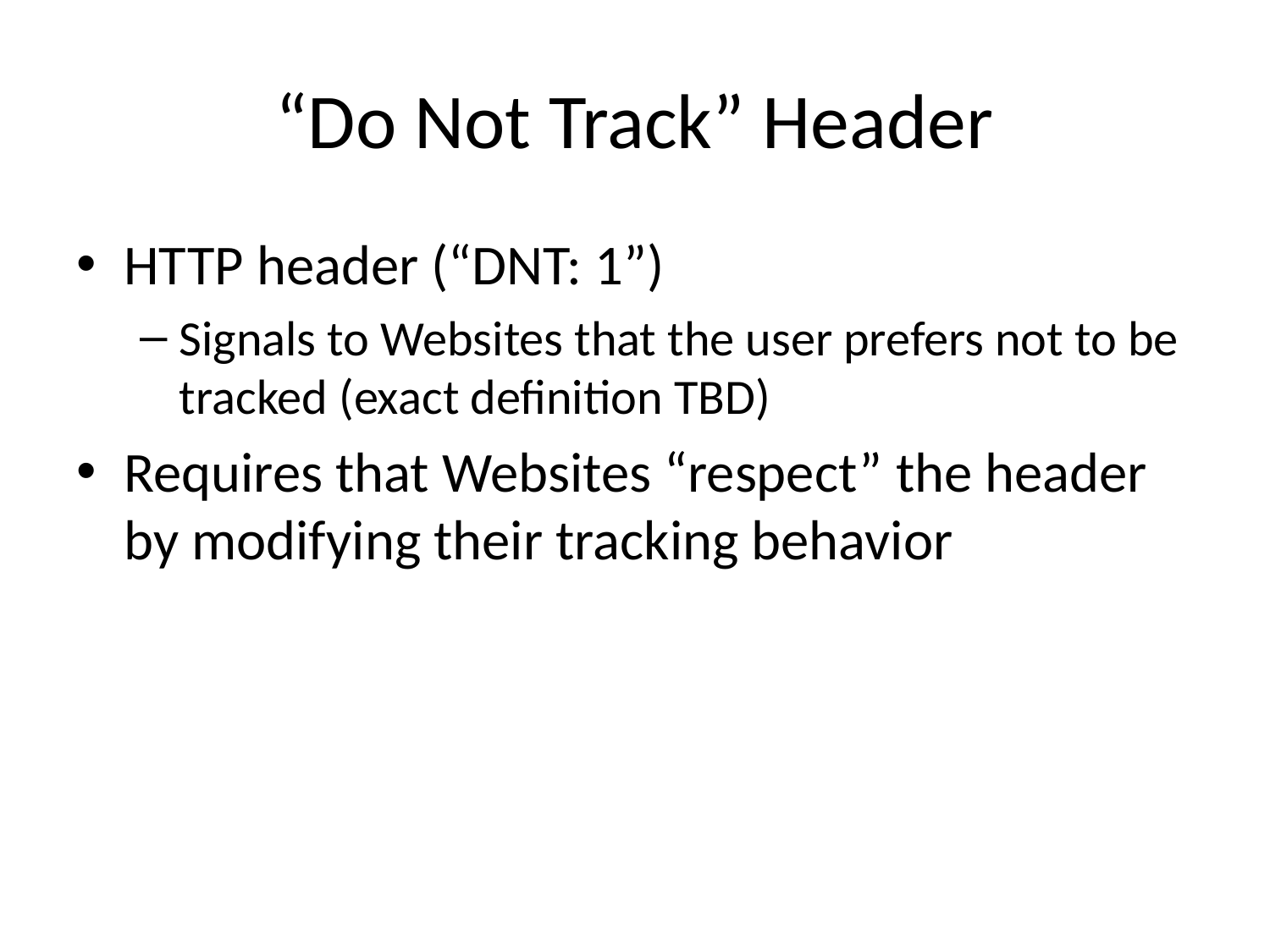

# “Do Not Track” Header
HTTP header (“DNT: 1”)
Signals to Websites that the user prefers not to be tracked (exact definition TBD)
Requires that Websites “respect” the header by modifying their tracking behavior